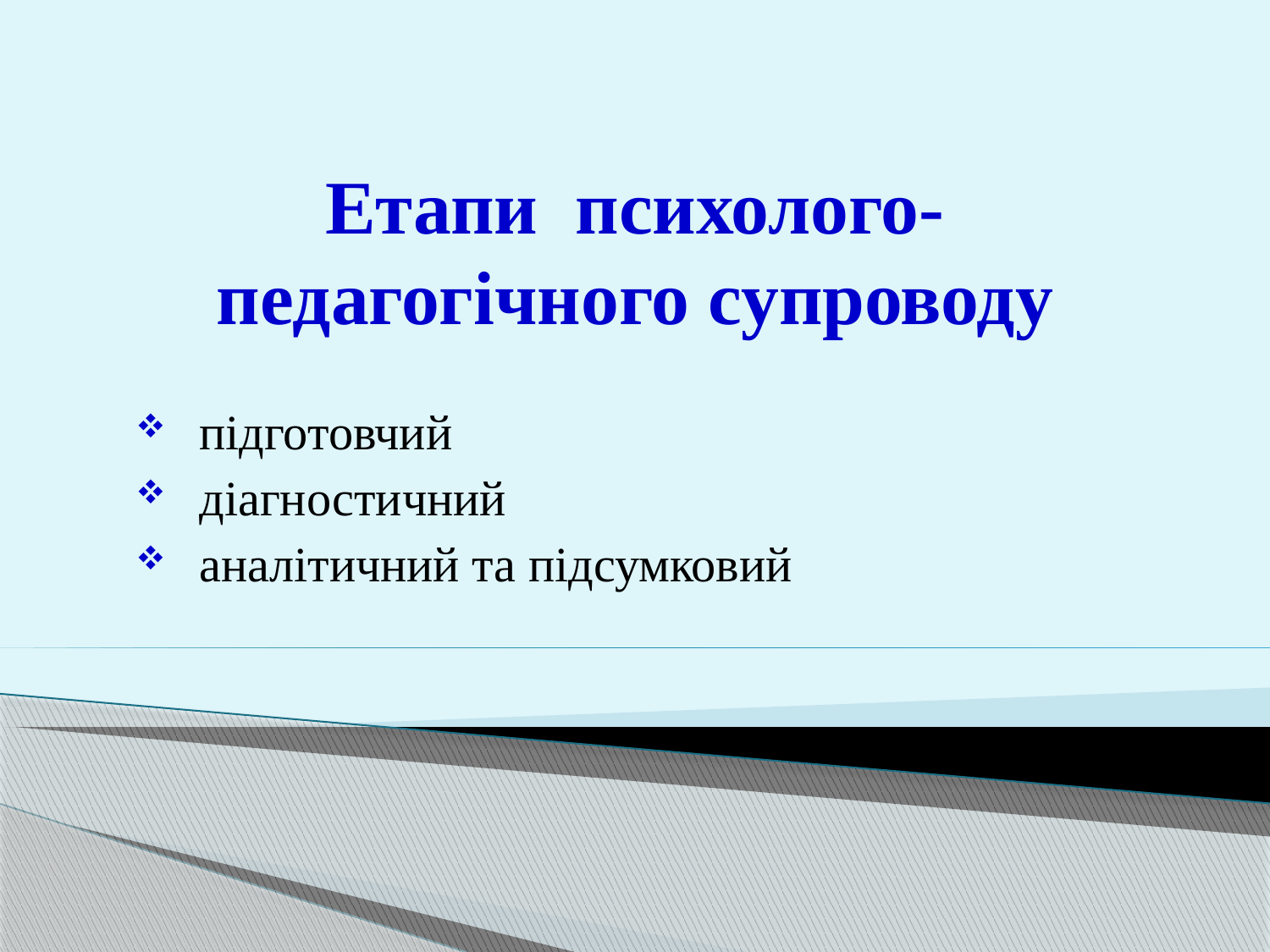

# Етапи  психолого-педагогічного супроводу
підготовчий
діагностичний
аналітичний та підсумковий